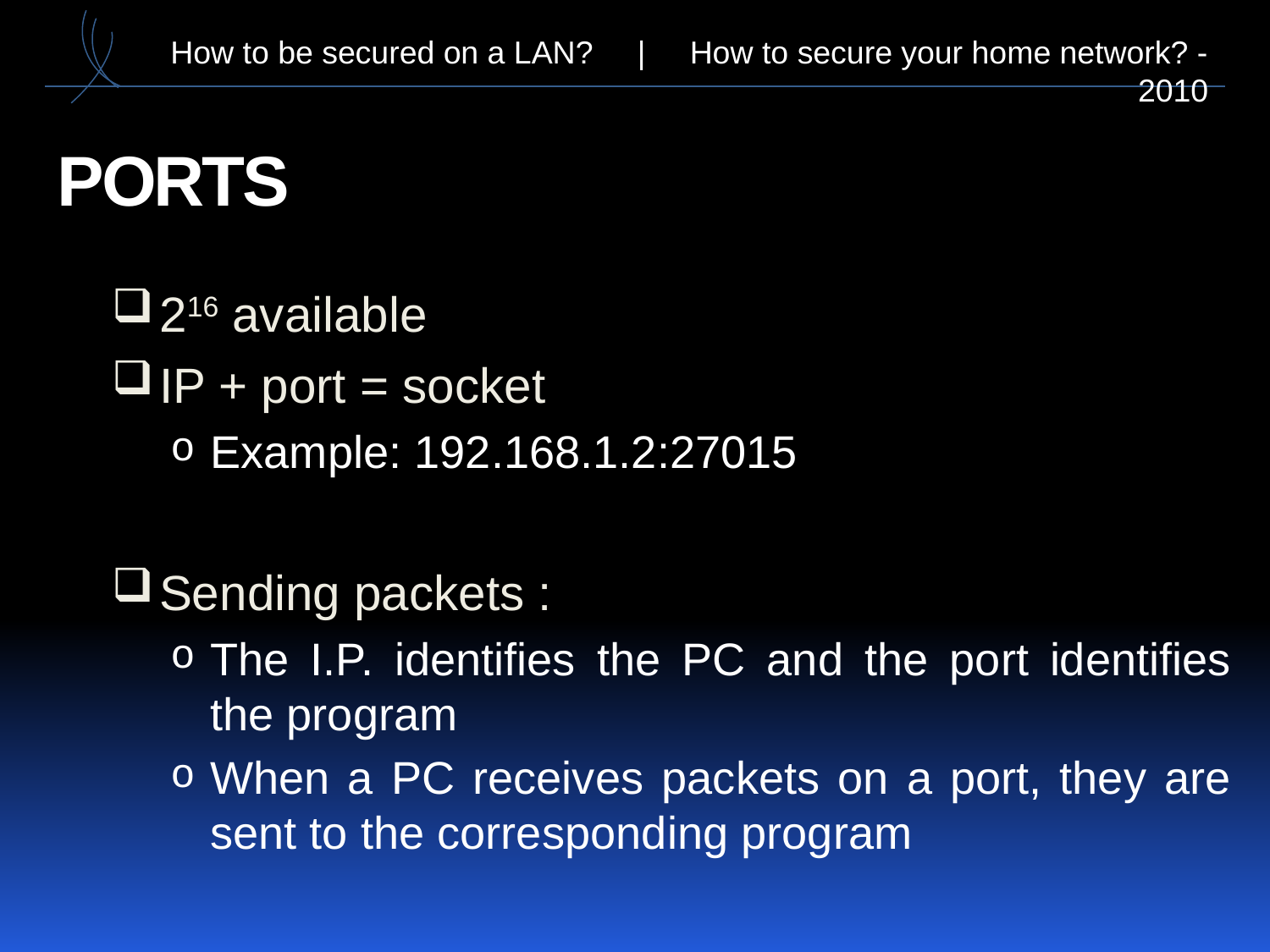

How to be secured on a LAN?     |     How to secure your home network? - 2010
# Ports
216 available
IP + port = socket
Example: 192.168.1.2:27015

Sending packets :
The I.P. identifies the PC and the port identifies the program
When a PC receives packets on a port, they are sent to the corresponding program